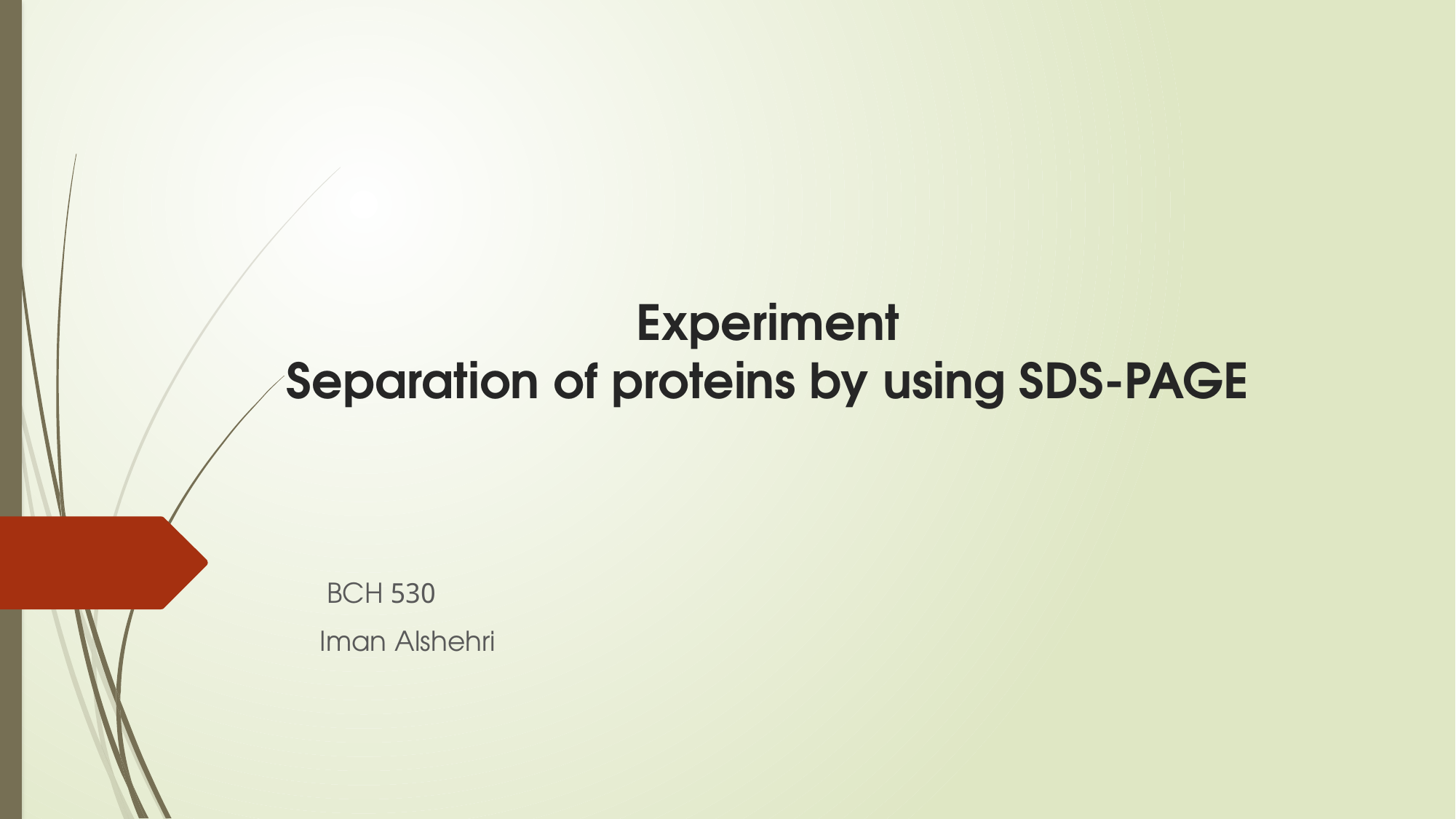

# Experiment Separation of proteins by using SDS-PAGE

530 BCH
Iman Alshehri